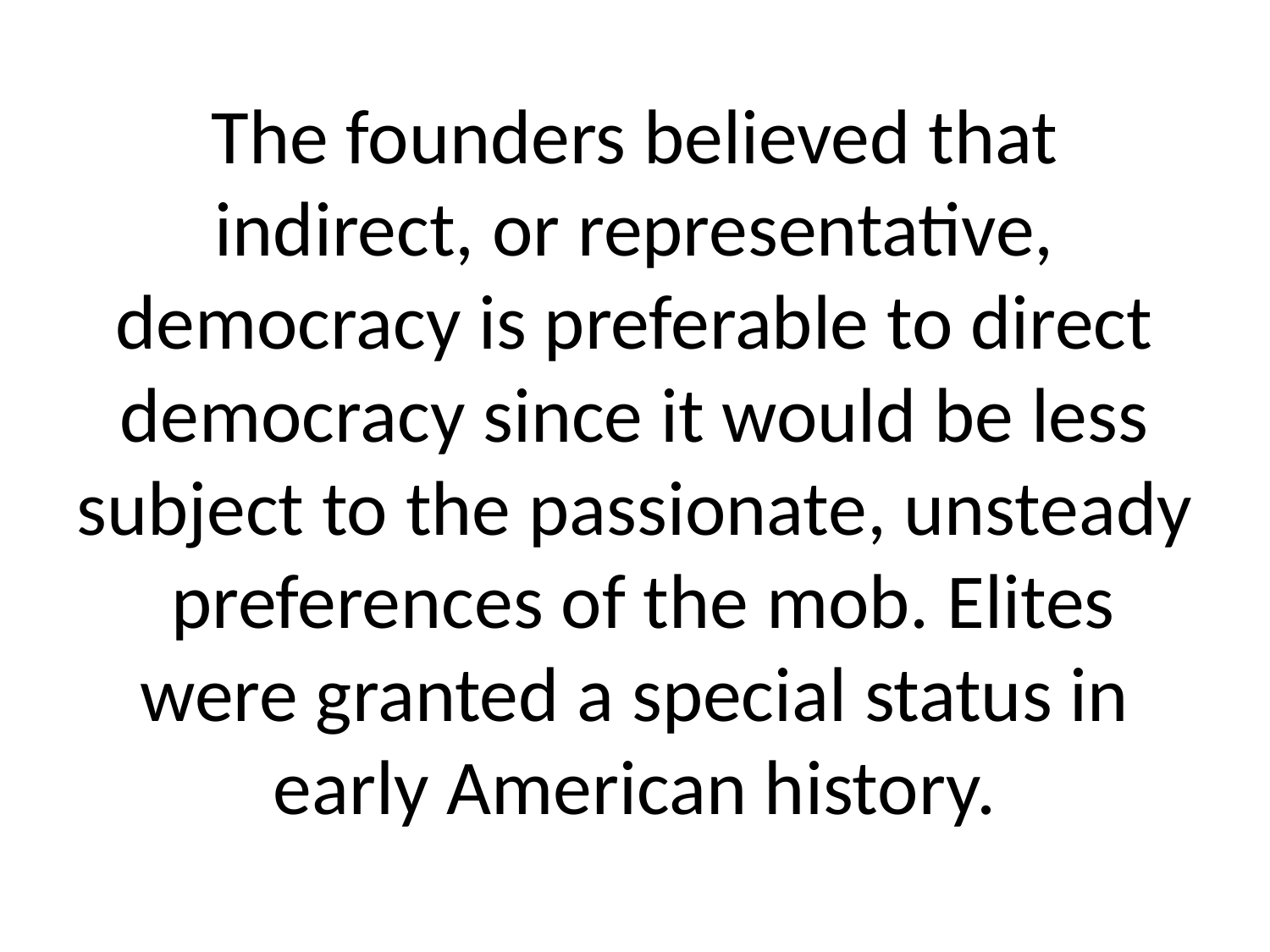

# The founders believed that indirect, or representative, democracy is preferable to direct democracy since it would be less subject to the passionate, unsteady  preferences of the mob. Elites were granted a special status in early American history.